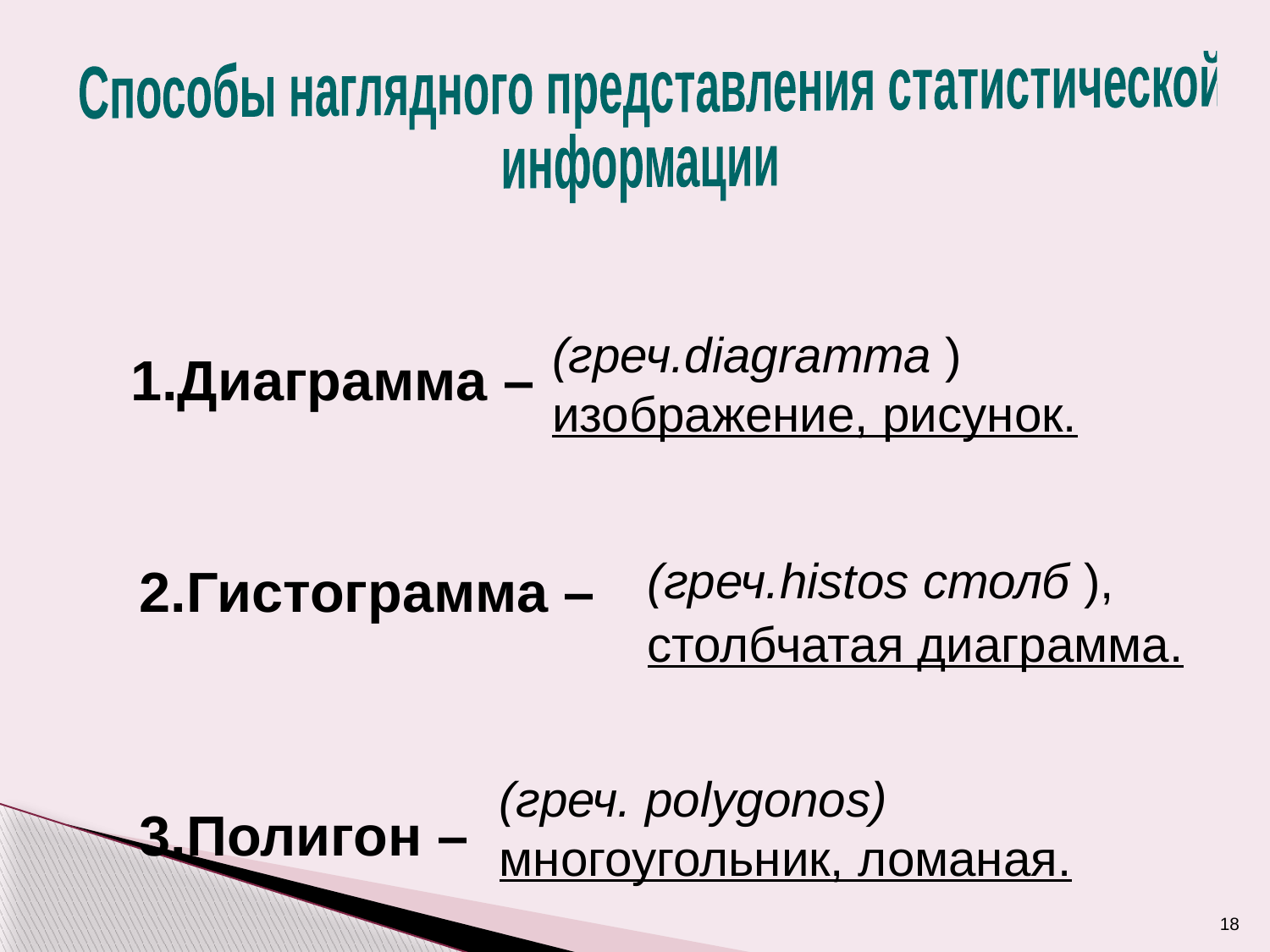

Способы наглядного представления статистической
информации

(греч.diagramma ) изображение, рисунок.

1.Диаграмма –
2.Гистограмма –
(греч.histos столб ),
столбчатая диаграмма.
(греч. polygonos) многоугольник, ломаная.
3.Полигон –
18